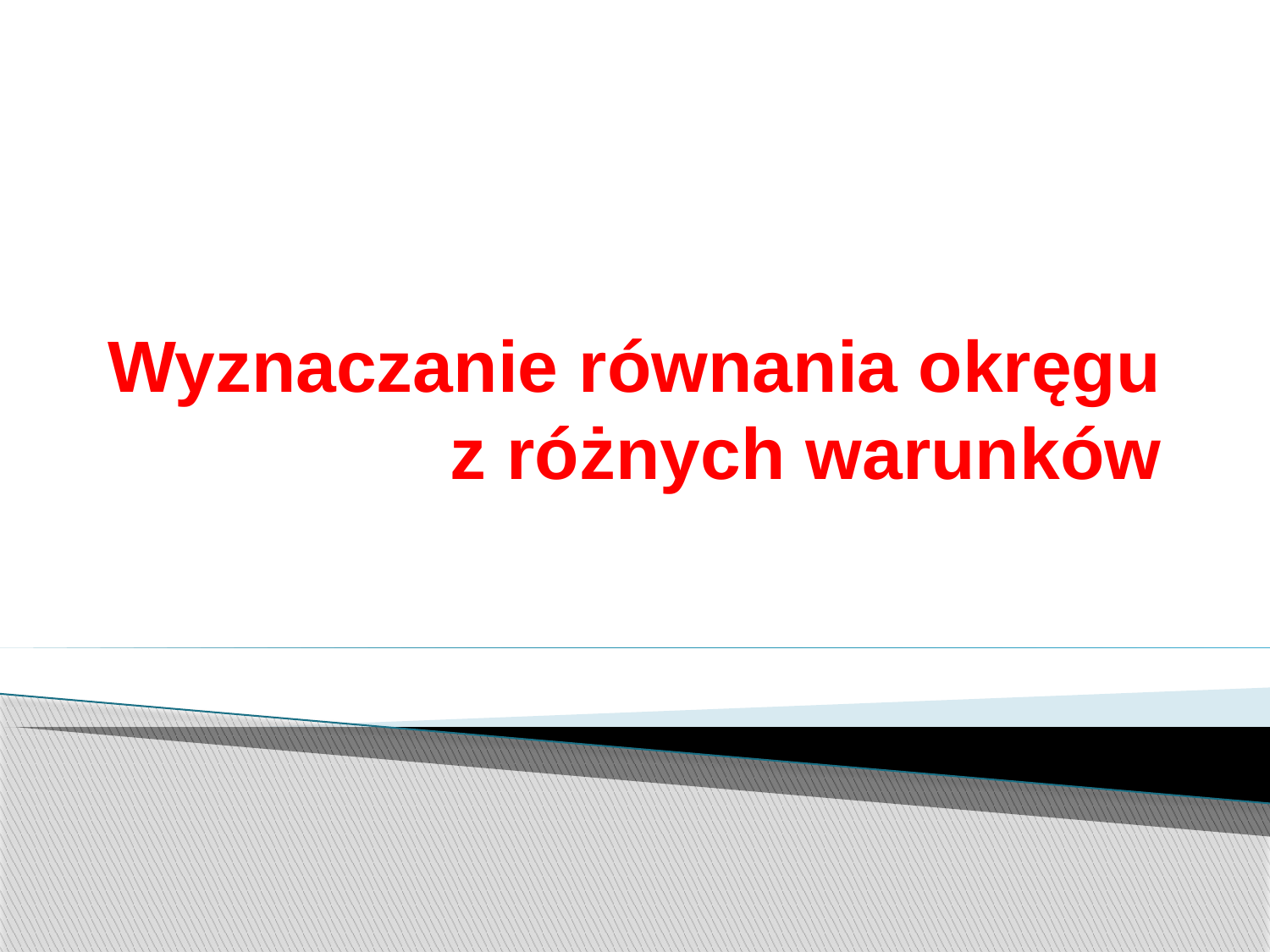

# Wyznaczanie równania okręgu z różnych warunków